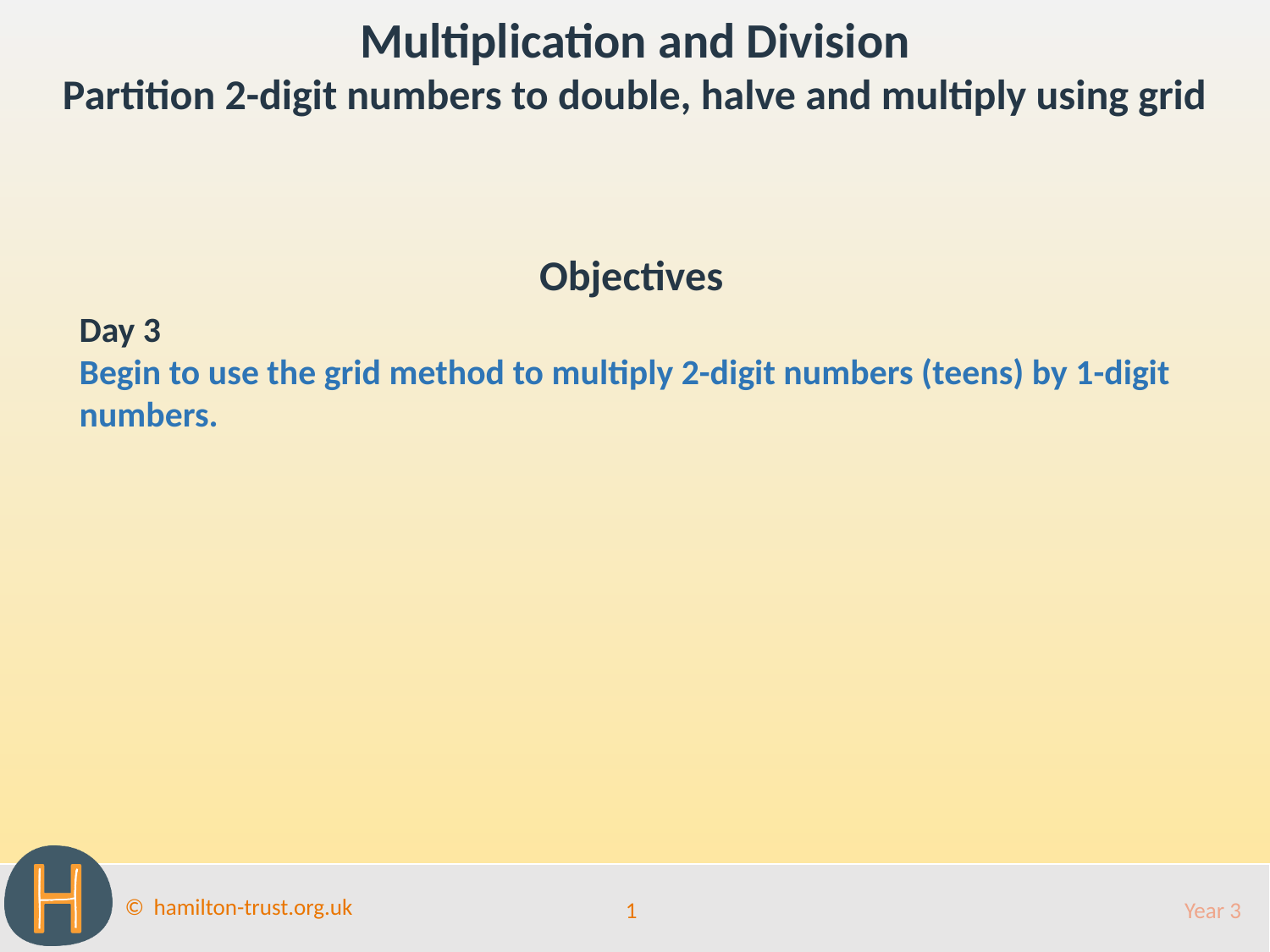

Multiplication and Division
Partition 2-digit numbers to double, halve and multiply using grid
Objectives
Day 3
Begin to use the grid method to multiply 2-digit numbers (teens) by 1-digit numbers.
1
Year 3